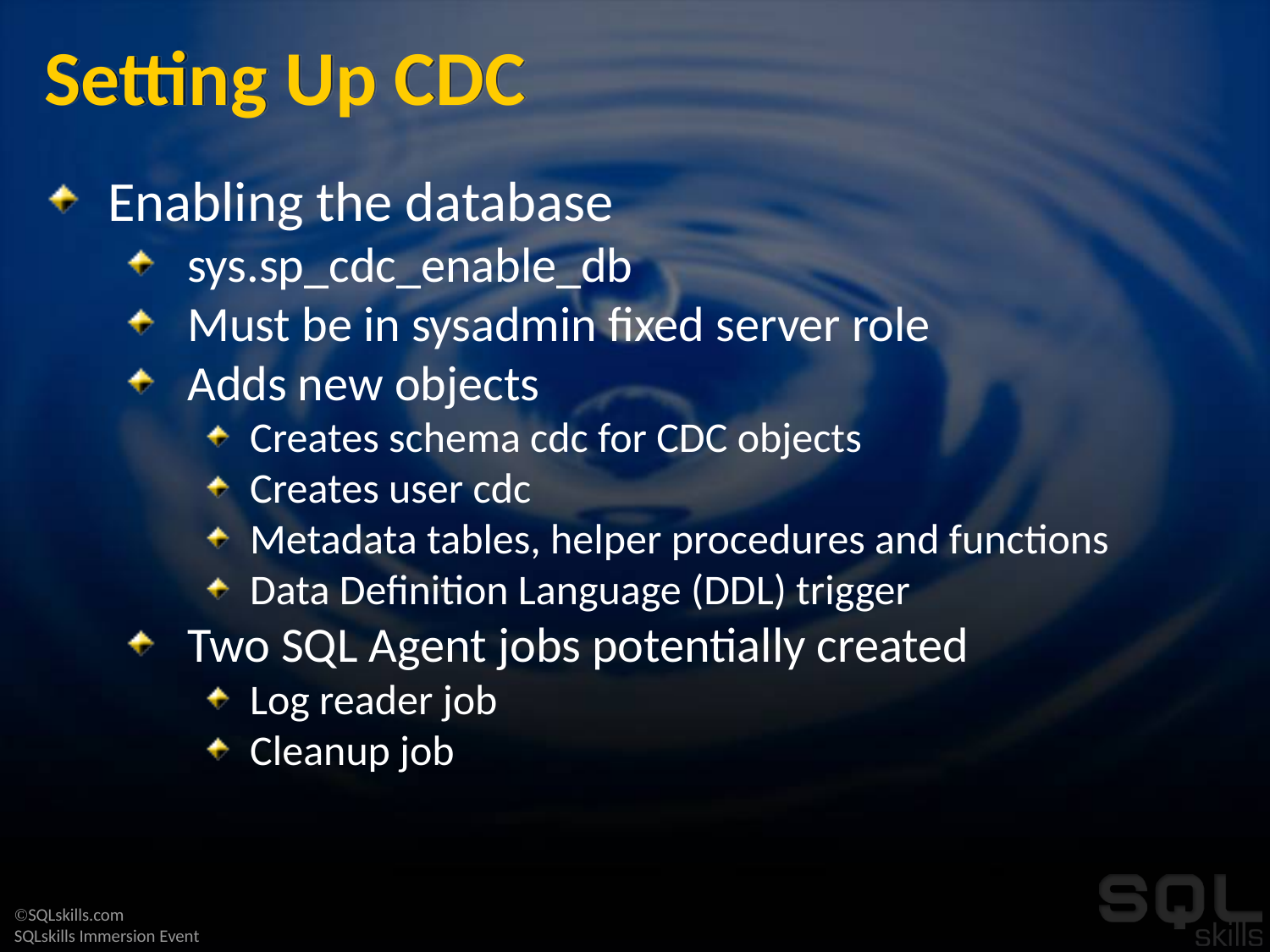

# Setting Up CDC
Enabling the database
sys.sp_cdc_enable_db
Must be in sysadmin fixed server role
Adds new objects
Creates schema cdc for CDC objects
Creates user cdc
Metadata tables, helper procedures and functions
Data Definition Language (DDL) trigger
Two SQL Agent jobs potentially created
Log reader job
Cleanup job